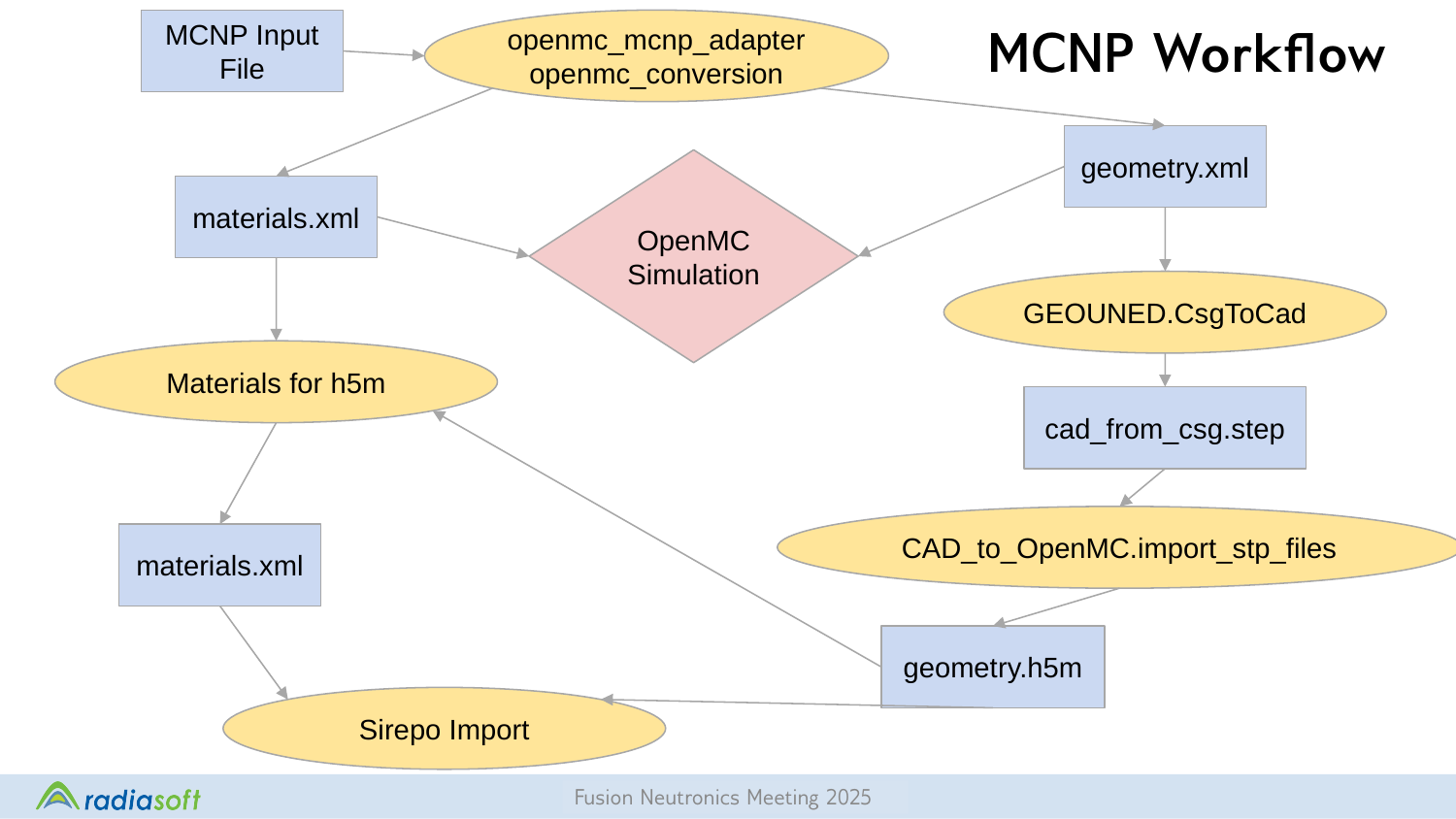

# MCNP Workflow
MCNP Input File
openmc_mcnp_adapter
openmc_conversion
geometry.xml
OpenMC Simulation
materials.xml
GEOUNED.CsgToCad
Materials for h5m
cad_from_csg.step
CAD_to_OpenMC.import_stp_files
materials.xml
geometry.h5m
Sirepo Import
ZAP Energy
Fusion Neutronics Meeting 2025